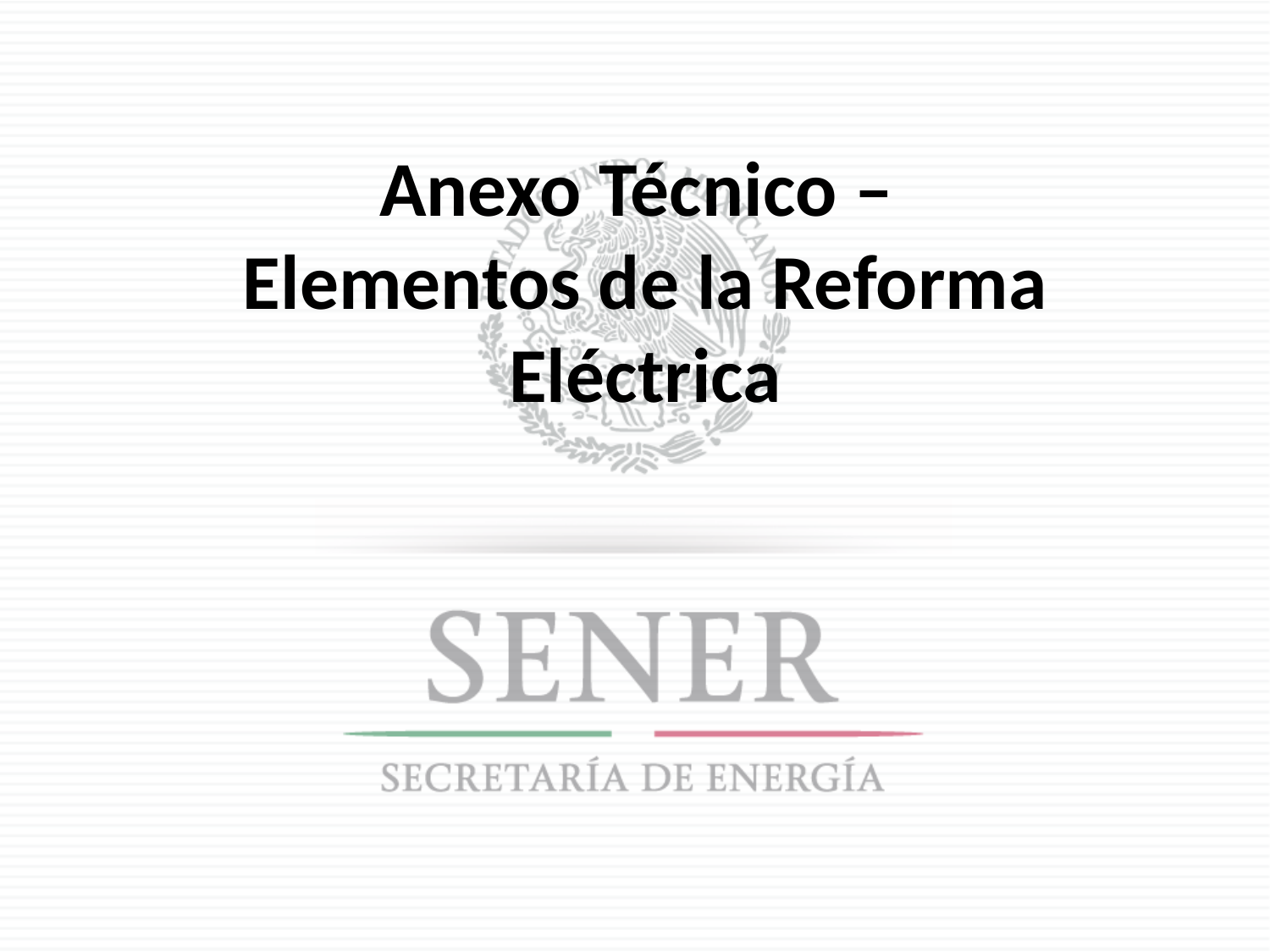

# Anexo Técnico – Elementos de la Reforma Eléctrica